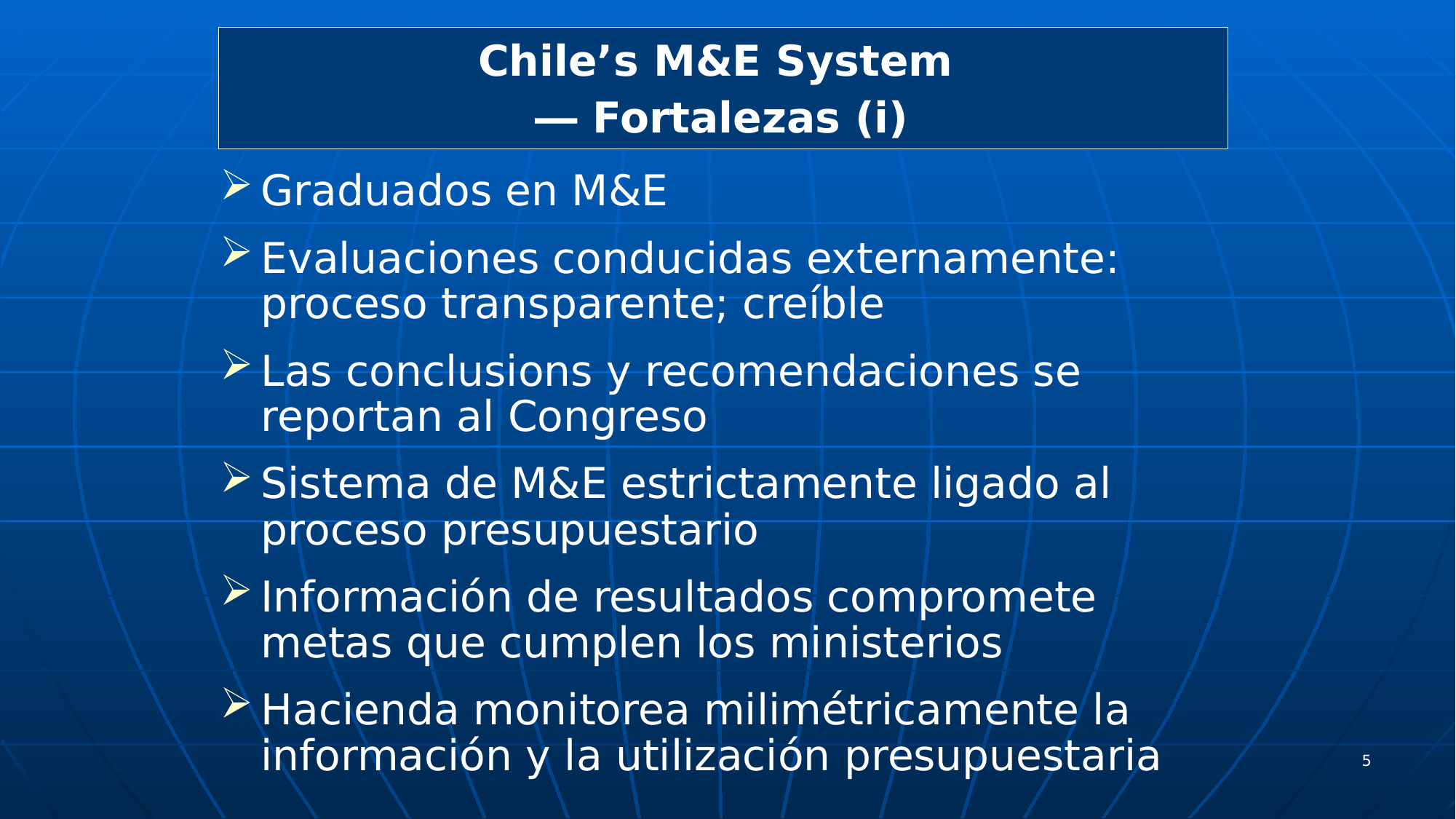

# Chile’s M&E System ― Fortalezas (i)
Graduados en M&E
Evaluaciones conducidas externamente: proceso transparente; creíble
Las conclusions y recomendaciones se reportan al Congreso
Sistema de M&E estrictamente ligado al proceso presupuestario
Información de resultados compromete metas que cumplen los ministerios
Hacienda monitorea milimétricamente la información y la utilización presupuestaria
5